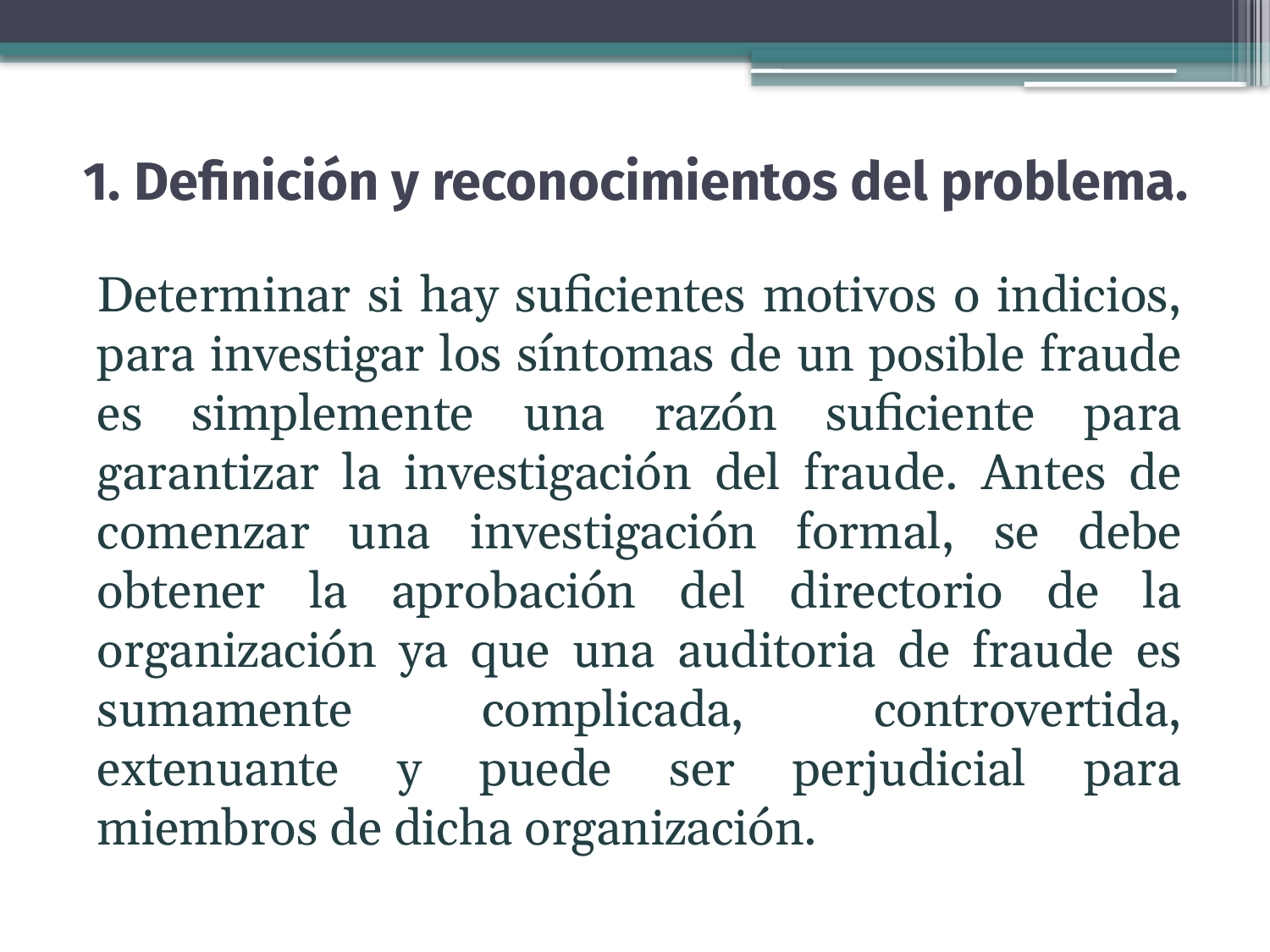

# 1. Definición y reconocimientos del problema.
Determinar si hay suficientes motivos o indicios, para investigar los síntomas de un posible fraude es simplemente una razón suficiente para garantizar la investigación del fraude. Antes de comenzar una investigación formal, se debe obtener la aprobación del directorio de la organización ya que una auditoria de fraude es sumamente complicada, controvertida, extenuante y puede ser perjudicial para miembros de dicha organización.